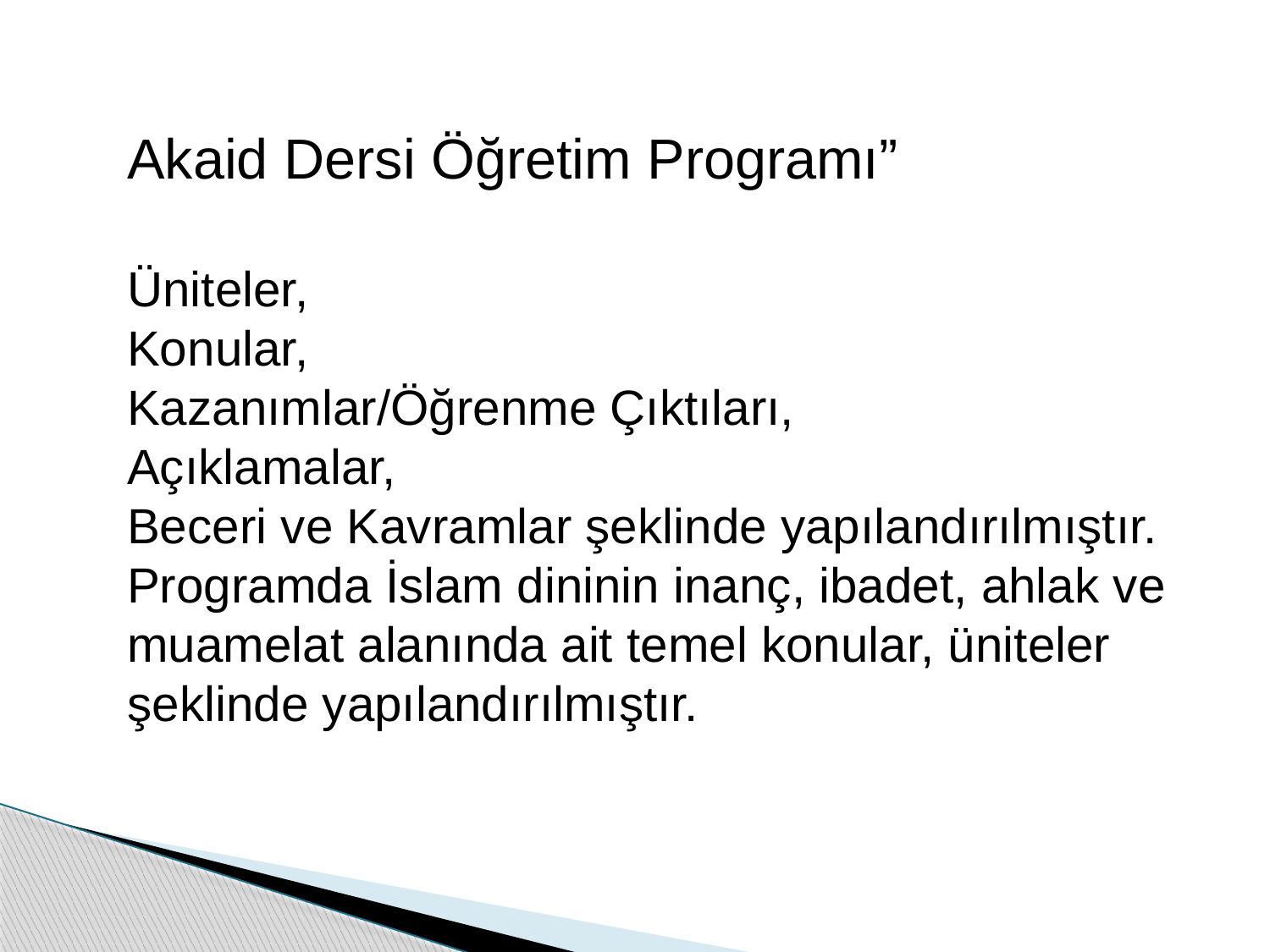

Akaid Dersi Öğretim Programı”

Üniteler,
Konular,
Kazanımlar/Öğrenme Çıktıları,
Açıklamalar,
Beceri ve Kavramlar şeklinde yapılandırılmıştır.
Programda İslam dininin inanç, ibadet, ahlak ve muamelat alanında ait temel konular, üniteler şeklinde yapılandırılmıştır.